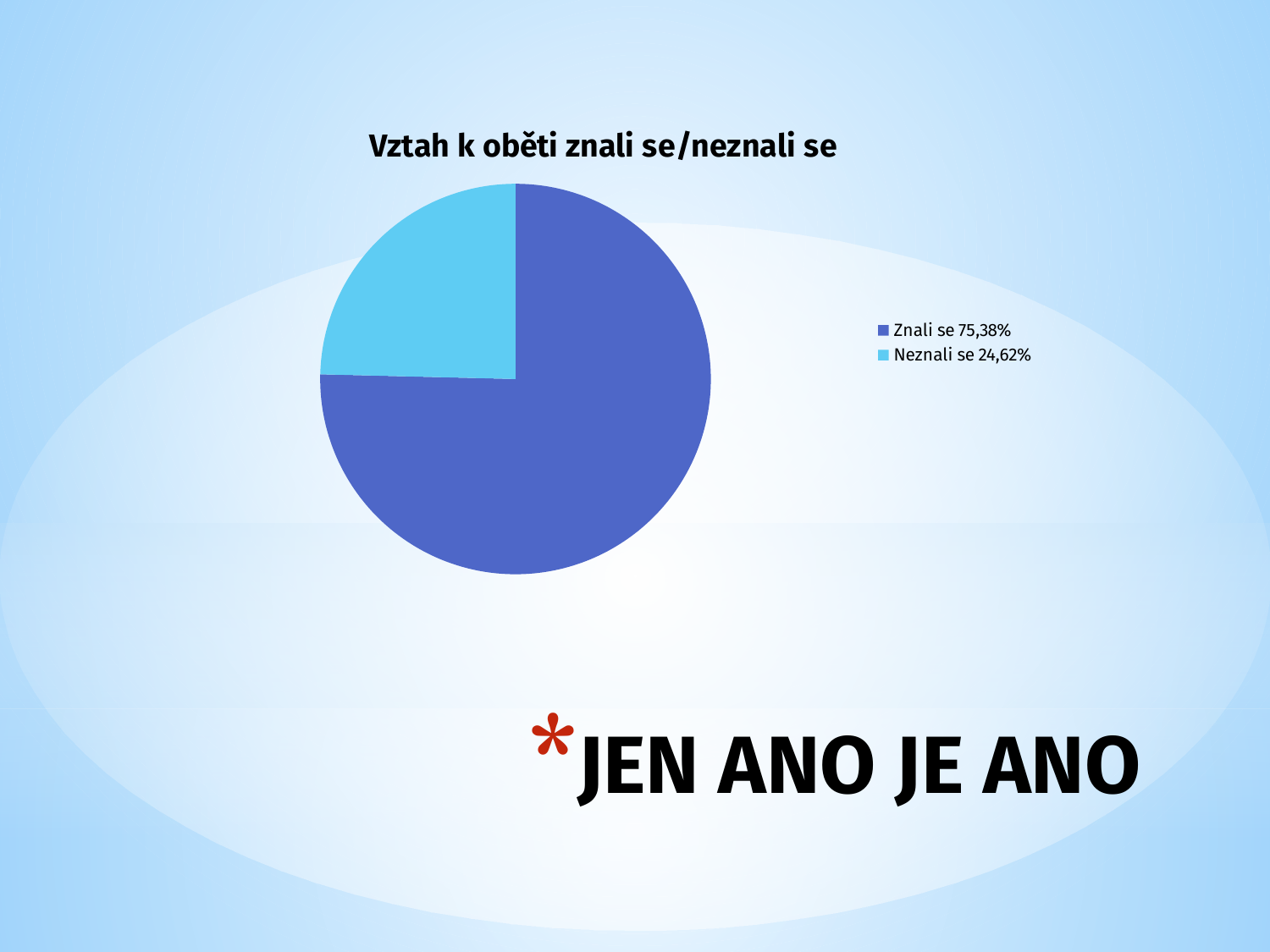

### Chart:

| Category | Vztah k oběti znali se/neznali se |
|---|---|
| Znali se 75,38% | 75.38 |
| Neznali se 24,62% | 24.62 |
# JEN ANO JE ANO